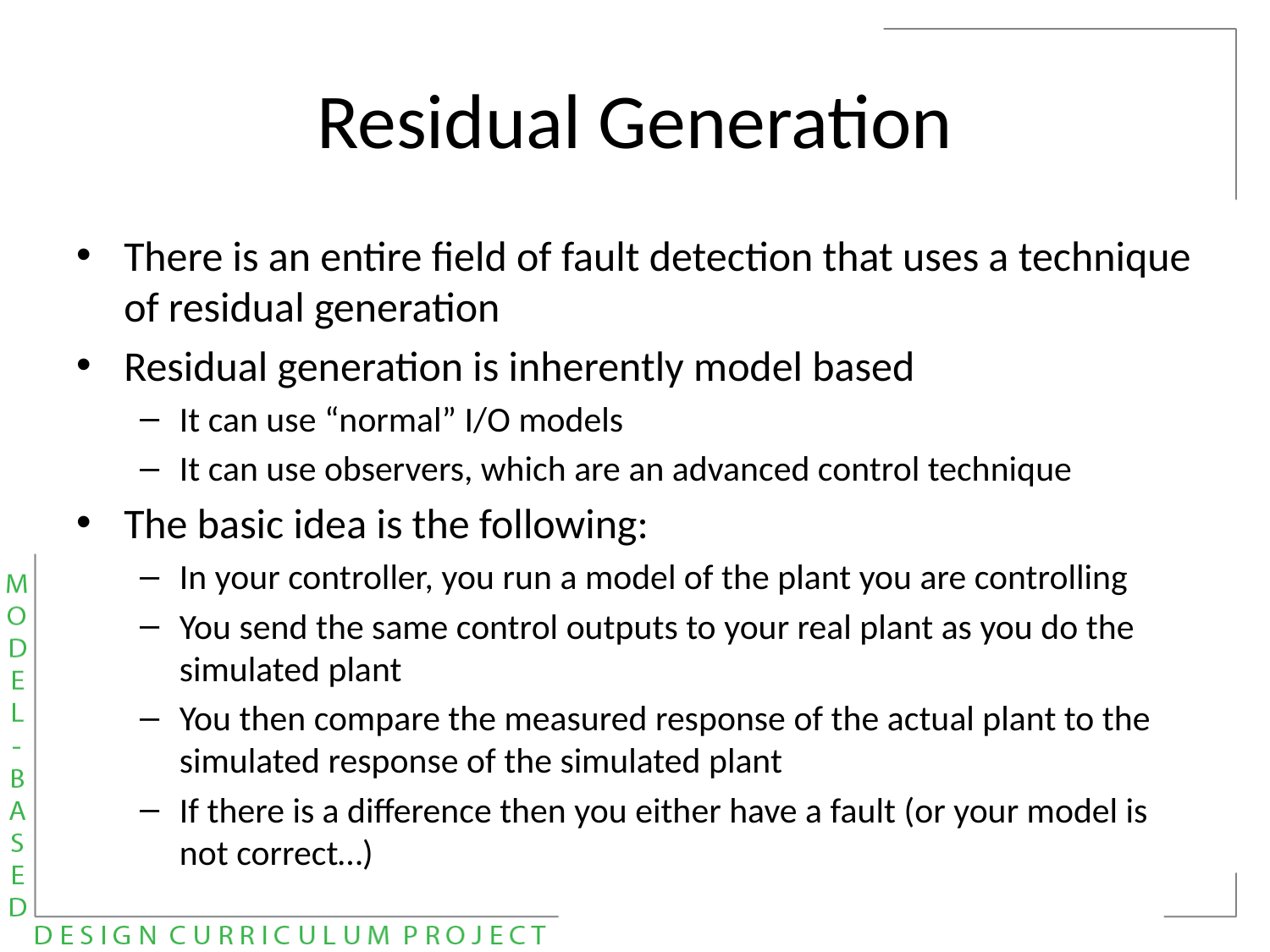

# Residual Generation
There is an entire field of fault detection that uses a technique of residual generation
Residual generation is inherently model based
It can use “normal” I/O models
It can use observers, which are an advanced control technique
The basic idea is the following:
In your controller, you run a model of the plant you are controlling
You send the same control outputs to your real plant as you do the simulated plant
You then compare the measured response of the actual plant to the simulated response of the simulated plant
If there is a difference then you either have a fault (or your model is not correct…)